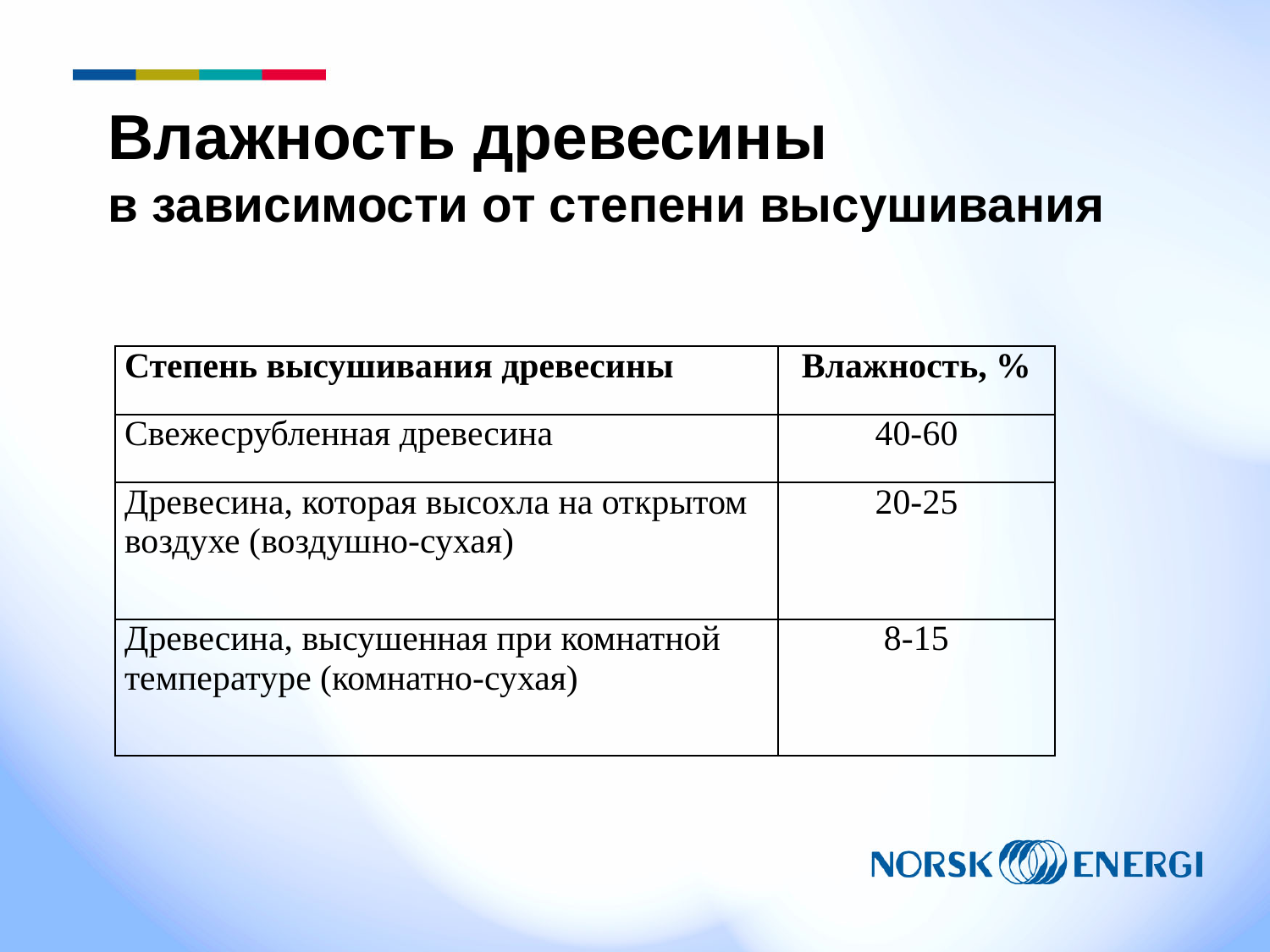

# Влажность древесины в зависимости от степени высушивания
| Степень высушивания древесины | Влажность, % |
| --- | --- |
| Свежесрубленная древесина | 40-60 |
| Древесина, которая высохла на открытом воздухе (воздушно-сухая) | 20-25 |
| Древесина, высушенная при комнатной температуре (комнатно-сухая) | 8-15 |